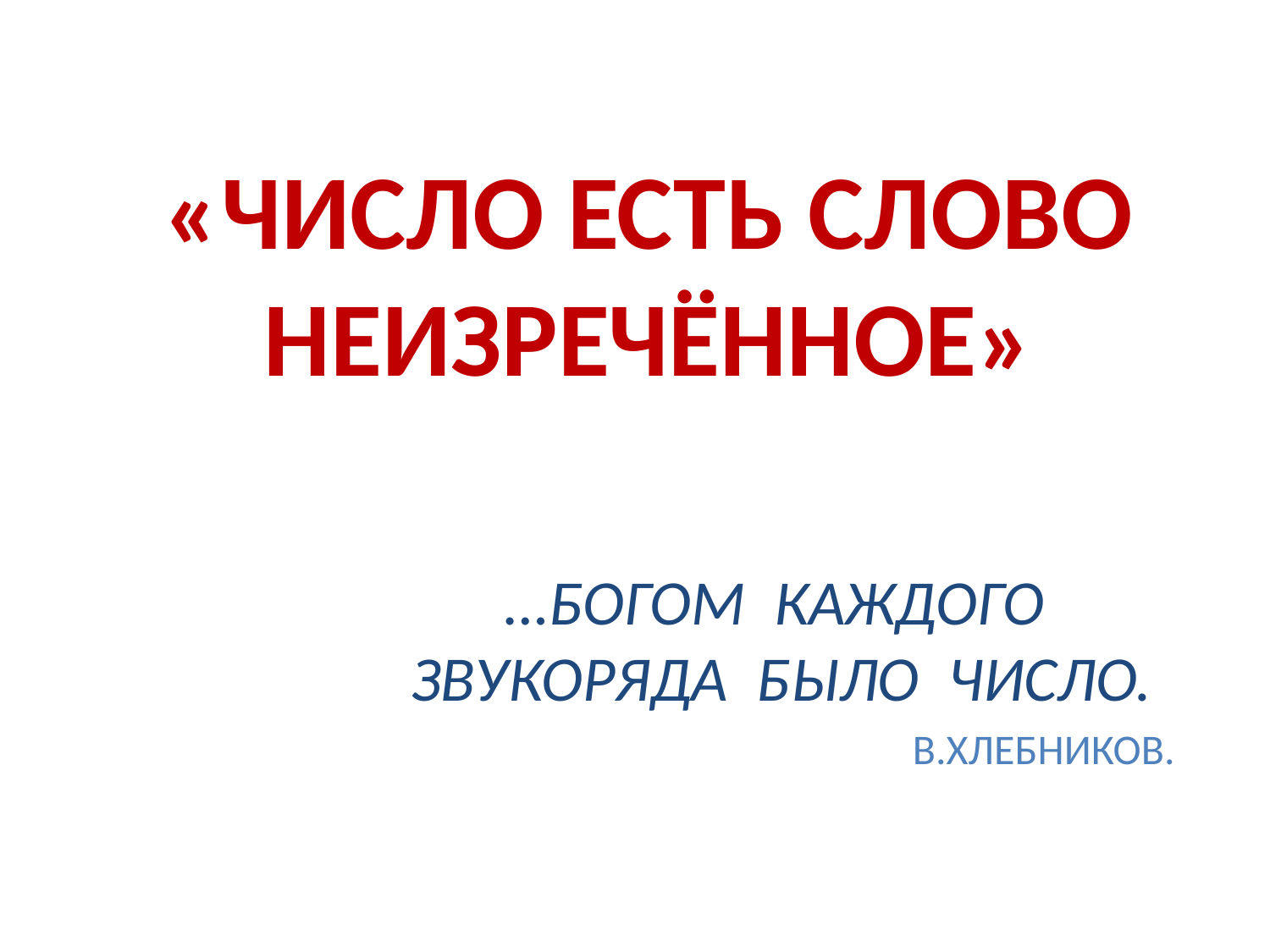

# «ЧИСЛО ЕСТЬ СЛОВО НЕИЗРЕЧЁННОЕ»
…БОГОМ  КАЖДОГО  ЗВУКОРЯДА  БЫЛО  ЧИСЛО.
                                                       В.ХЛЕБНИКОВ.